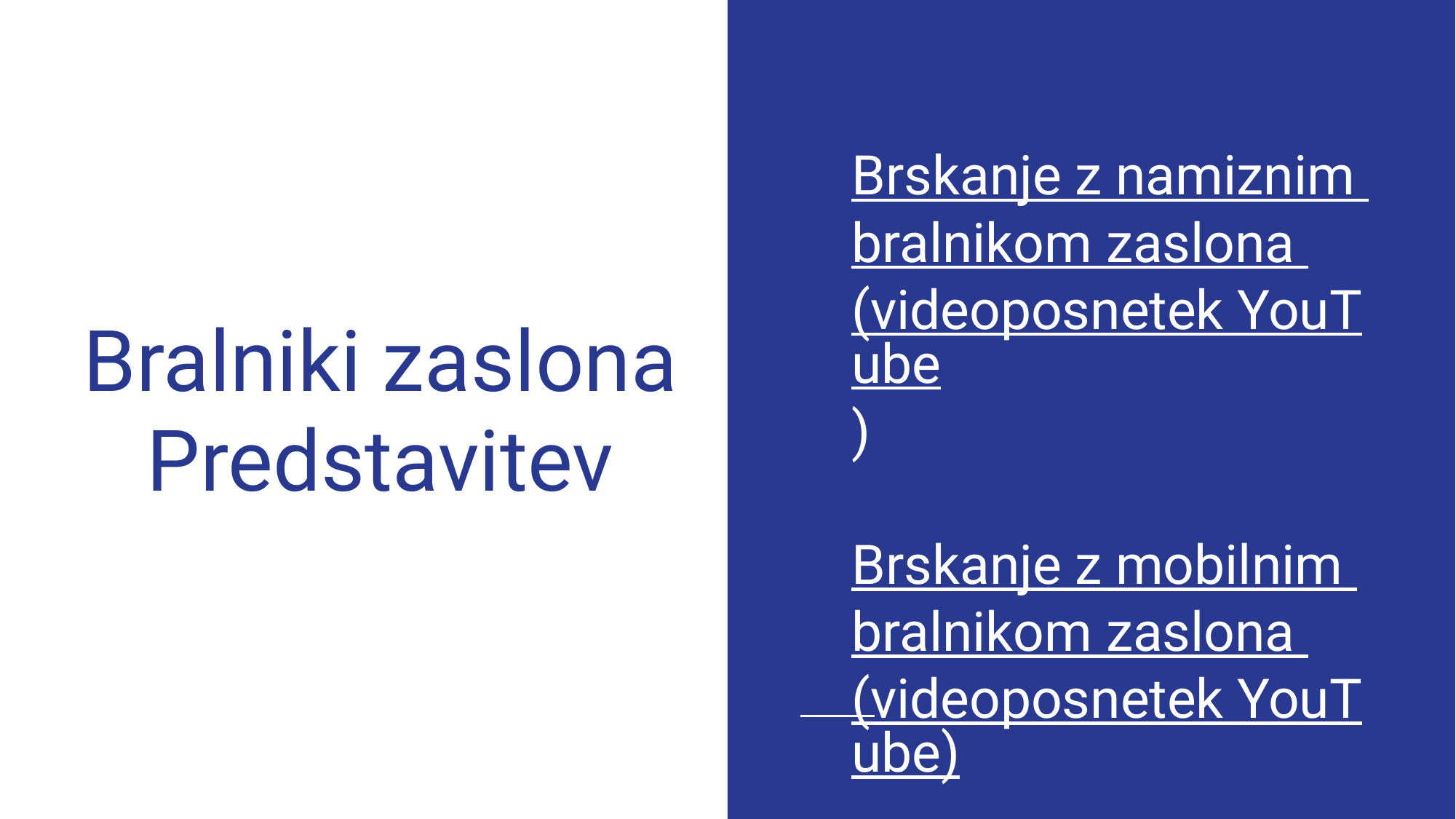

Brskanje z namiznim bralnikom zaslona (videoposnetek YouTube)

Brskanje z mobilnim bralnikom zaslona (videoposnetek YouTube)
# Bralniki zaslona Predstavitev